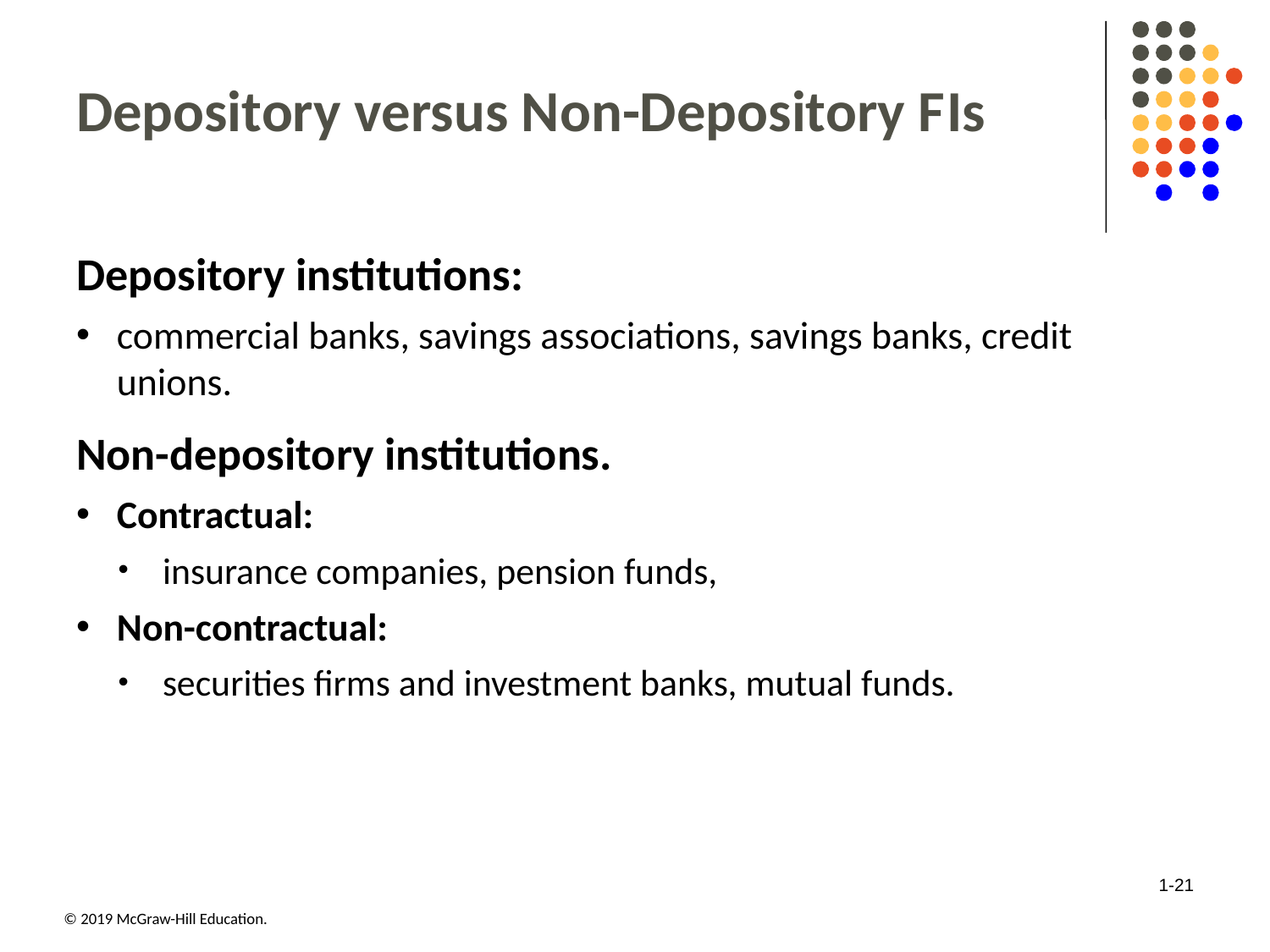

# Depository versus Non-Depository F I s
Depository institutions:
commercial banks, savings associations, savings banks, credit unions.
Non-depository institutions.
Contractual:
insurance companies, pension funds,
Non-contractual:
securities firms and investment banks, mutual funds.
1-21